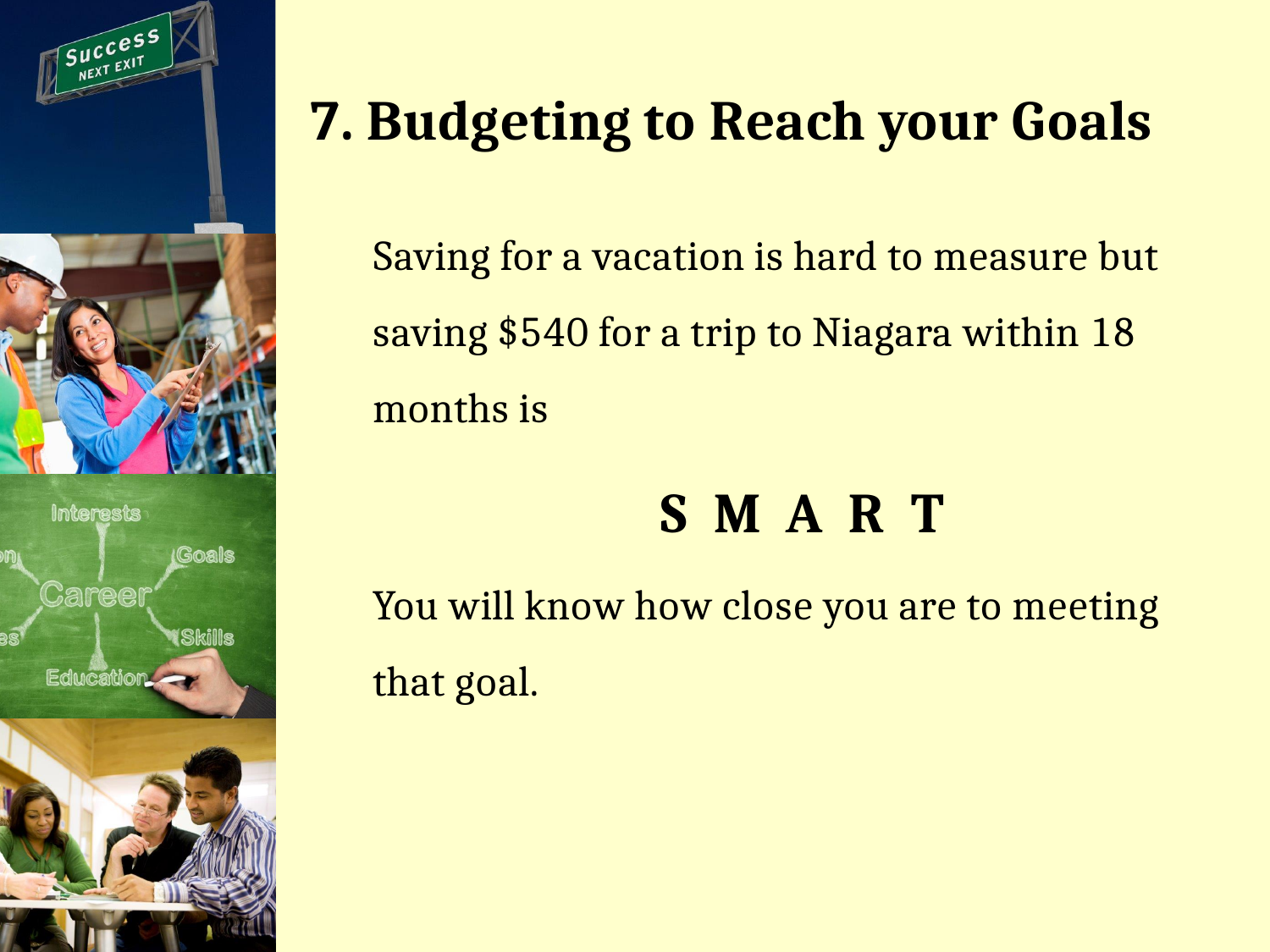

# 7. Budgeting to Reach your Goals
Saving for a vacation is hard to measure but saving $540 for a trip to Niagara within 18 months is
                       S  M  A  R  T
You will know how close you are to meeting that goal.